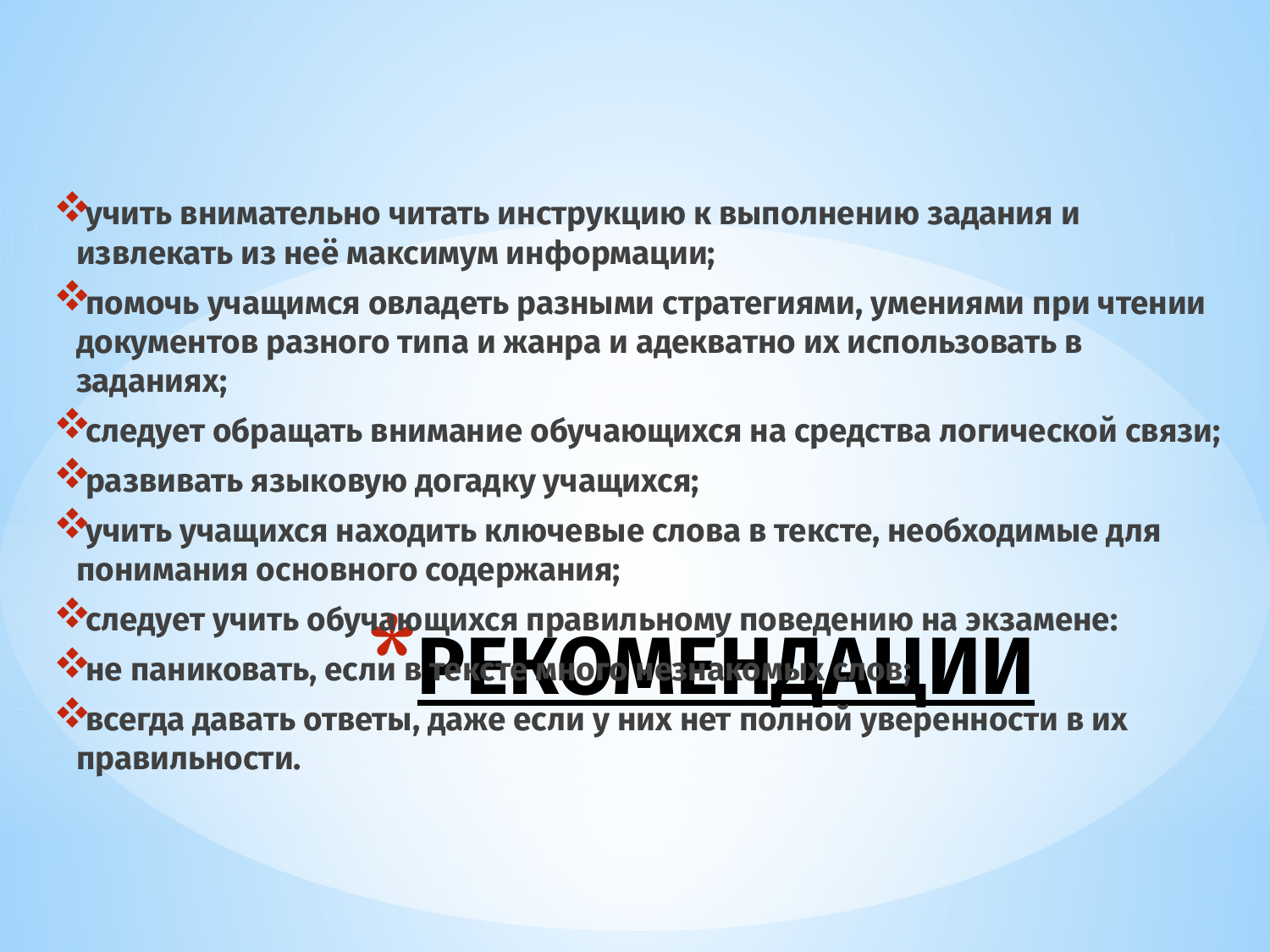

учить внимательно читать инструкцию к выполнению задания и извлекать из неё максимум информации;
помочь учащимся овладеть разными стратегиями, умениями при чтении документов разного типа и жанра и адекватно их использовать в заданиях;
следует обращать внимание обучающихся на средства логической связи;
развивать языковую догадку учащихся;
учить учащихся находить ключевые слова в тексте, необходимые для понимания основного содержания;
следует учить обучающихся правильному поведению на экзамене:
не паниковать, если в тексте много незнакомых слов;
всегда давать ответы, даже если у них нет полной уверенности в их 	правильности.

# РЕКОМЕНДАЦИИ